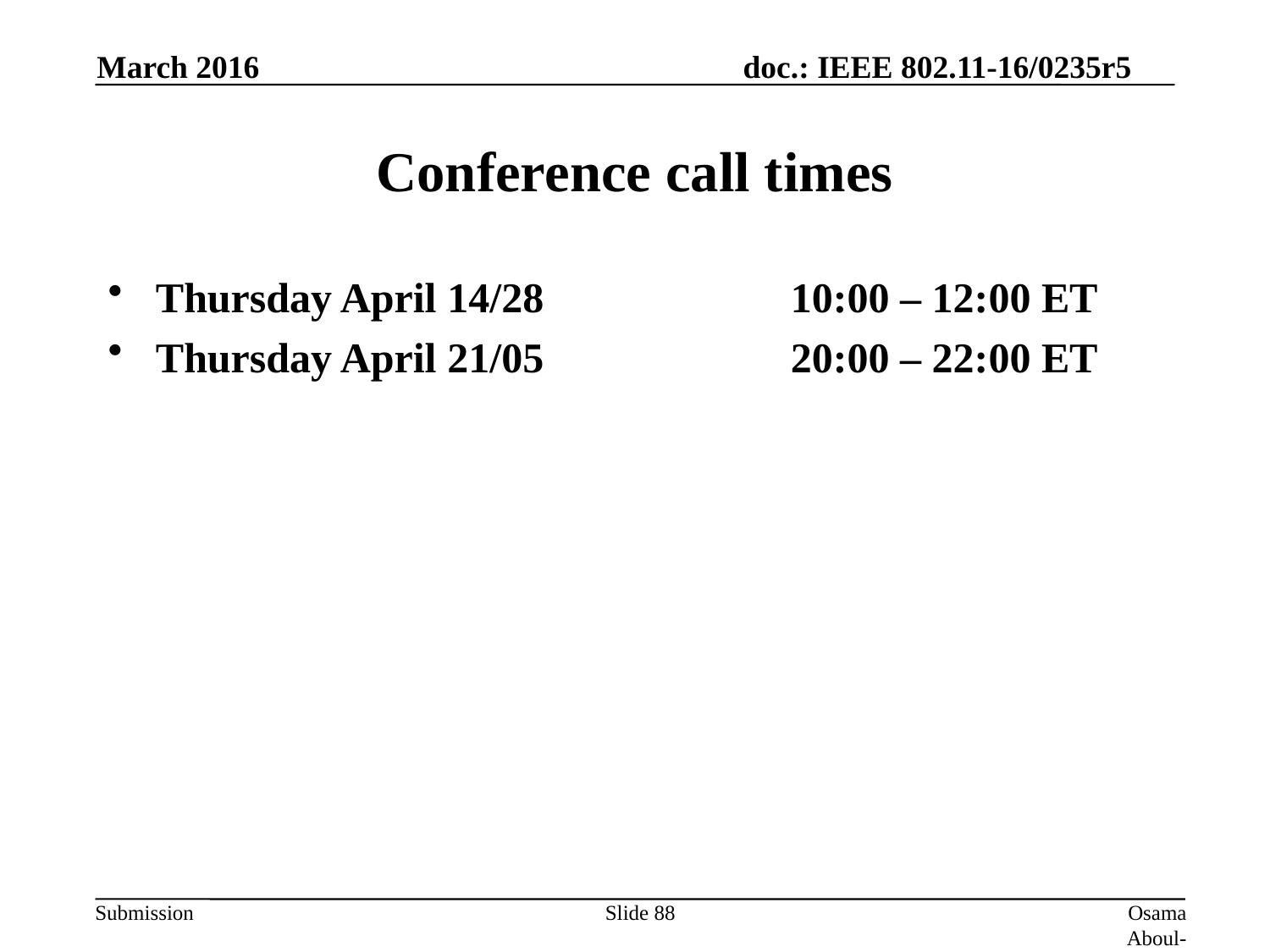

March 2016
# Conference call times
Thursday April 14/28		10:00 – 12:00 ET
Thursday April 21/05		20:00 – 22:00 ET
Slide 88
Osama Aboul-Magd (Huawei Technologies)